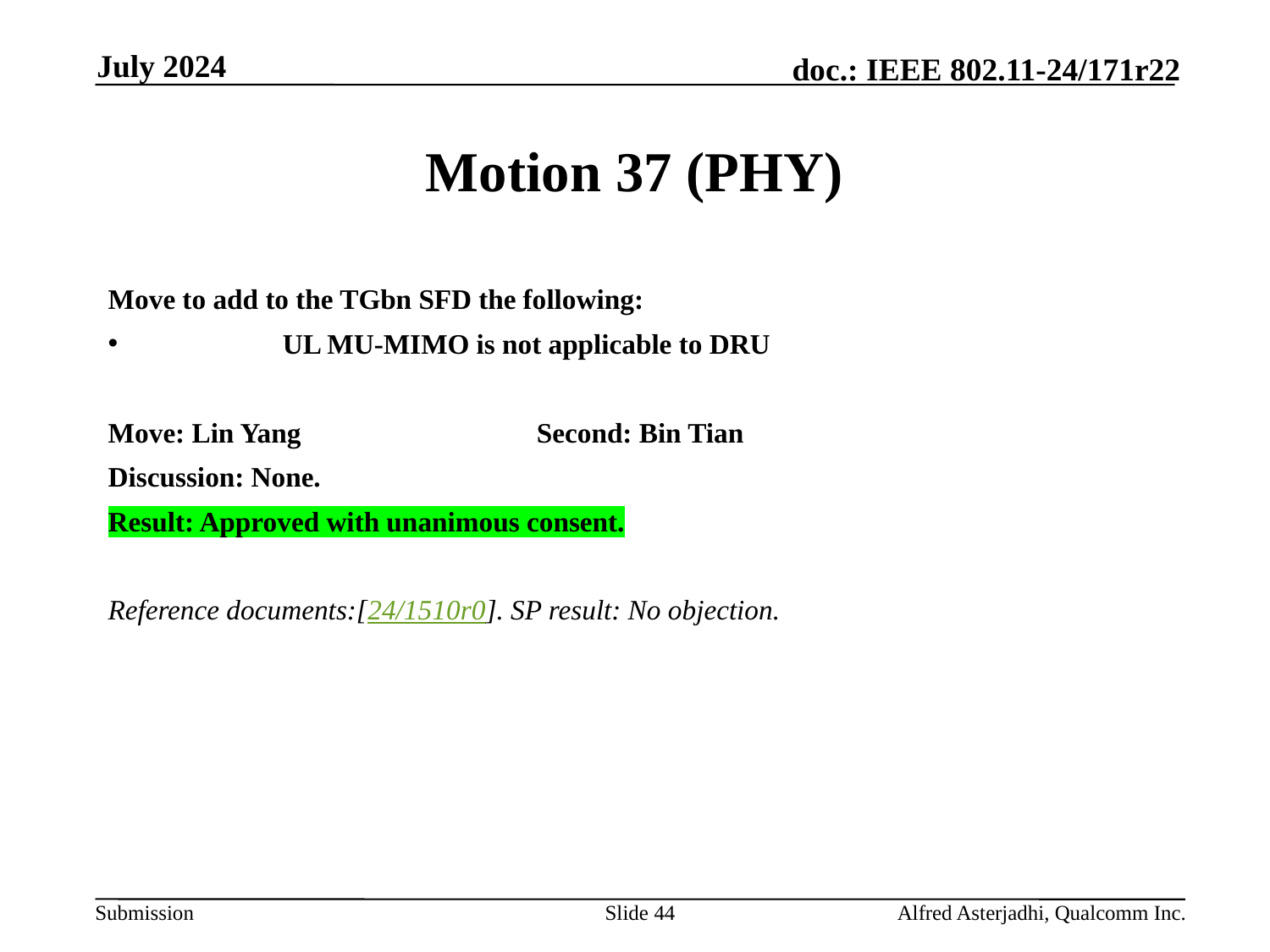

July 2024
# Motion 37 (PHY)
Move to add to the TGbn SFD the following:
	UL MU-MIMO is not applicable to DRU

Move: Lin Yang		Second: Bin Tian
Discussion: None.
Result: Approved with unanimous consent.

Reference documents:[24/1510r0]. SP result: No objection.

Slide 44
Alfred Asterjadhi, Qualcomm Inc.